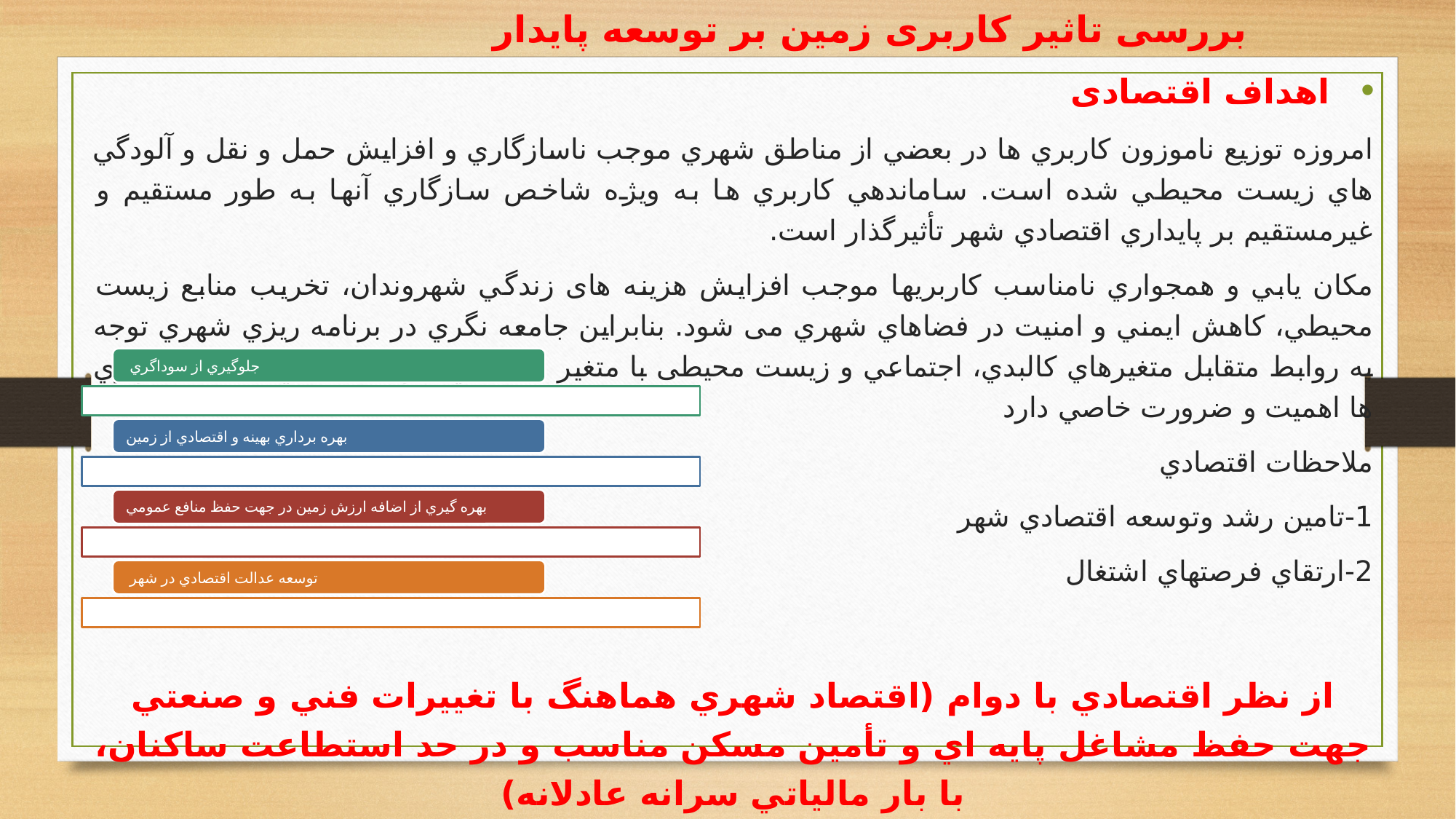

# بررسی تاثیر کاربری زمین بر توسعه پایدار
 اهداف اقتصادی
امروزه توزيع ناموزون کاربري ها در بعضي از مناطق شهري موجب ناسازگاري و افزايش حمل و نقل و آلودگي هاي زیست محیطي شده است. ساماندهي کاربري ها به ويژه شاخص سازگاري آنها به طور مستقيم و غيرمستقيم بر پايداري اقتصادي شهر تأثيرگذار است.
مکان يابي و همجواري نامناسب کاربريها موجب افزايش هزينه های زندگي شهروندان، تخريب منابع زيست محیطي، کاهش ايمني و امنيت در فضاهاي شهري می شود. بنابراين جامعه نگري در برنامه ريزي شهري توجه به روابط متقابل متغيرهاي کالبدي، اجتماعي و زیست محیطی با متغير اقتصادي، در مکان يابي مناسب کاربري ها اهميت و ضرورت خاصي دارد
ملاحظات اقتصادي
1-تامين رشد وتوسعه اقتصادي شهر
2-ارتقاي فرصتهاي اشتغال

از نظر اقتصادي با دوام (اقتصاد شهري هماهنگ با تغييرات فني و صنعتي جهت حفظ مشاغل پايه اي و تأمين مسكن مناسب و در حد استطاعت ساكنان، با بار مالياتي سرانه عادلانه)

بهره برداري بهينه و اقتصادي از زمين
بهره گيري از اضافه ارزش زمين در جهت حفظ منافع عمومي
توسعه عدالت اقتصادي در شهر